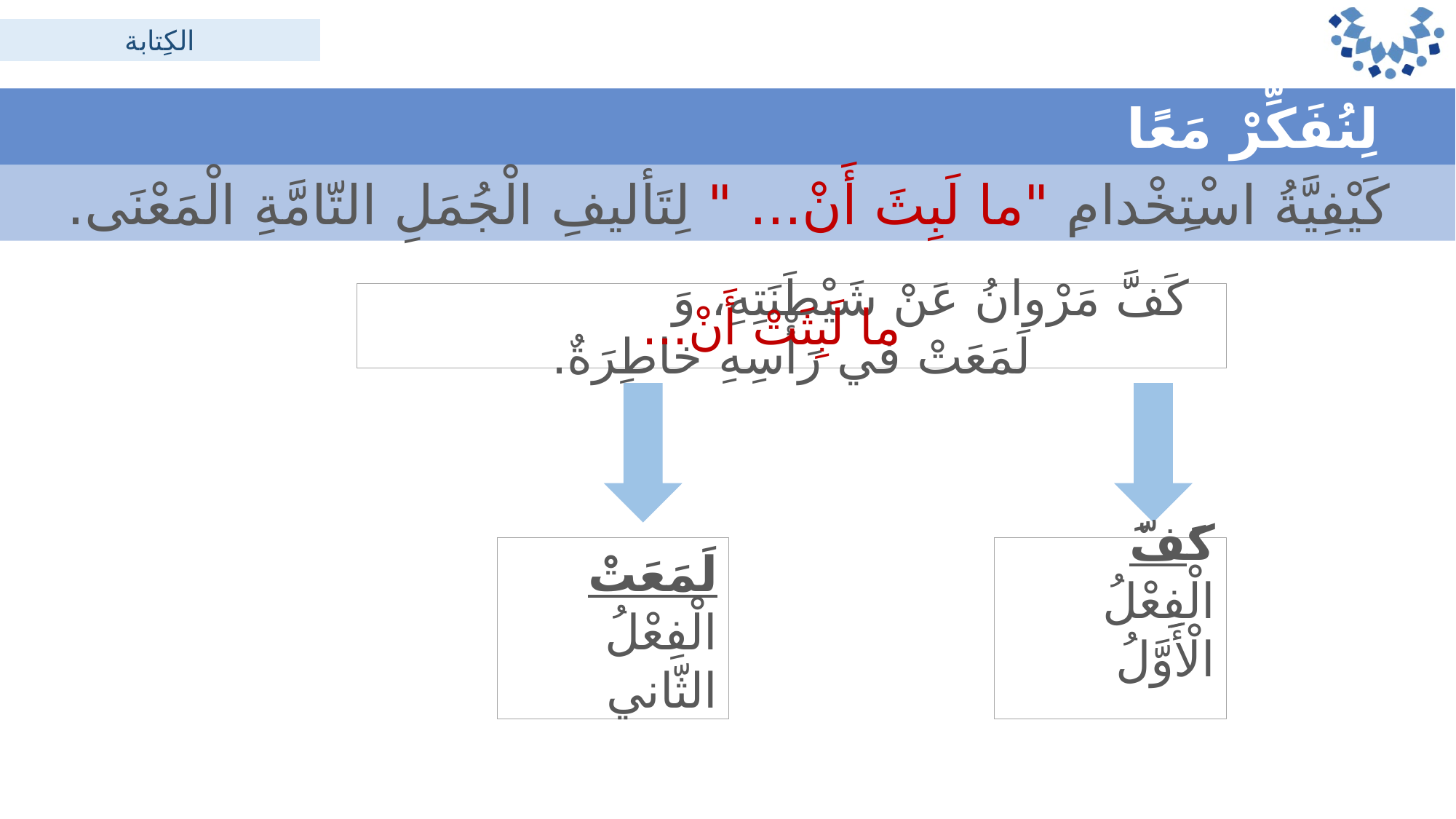

الكِتابة
لِنُفَكِّرْ مَعًا
كَيْفِيَّةُ اسْتِخْدامِ "ما لَبِثَ أَنْ... " لِتَأليفِ الْجُمَلِ التّامَّةِ الْمَعْنَى.
كَفَّ مَرْوانُ عَنْ شَيْطَنَتِهِ، وَ                   لَمَعَتْ في رَأْسِهِ خاطِرَةٌ.
ما لَبِثَتْ أَنْ...

لَمَعَتْ
الْفِعْلُ الثّاني
كَفَّ
الْفِعْلُ الْأَوَّلُ